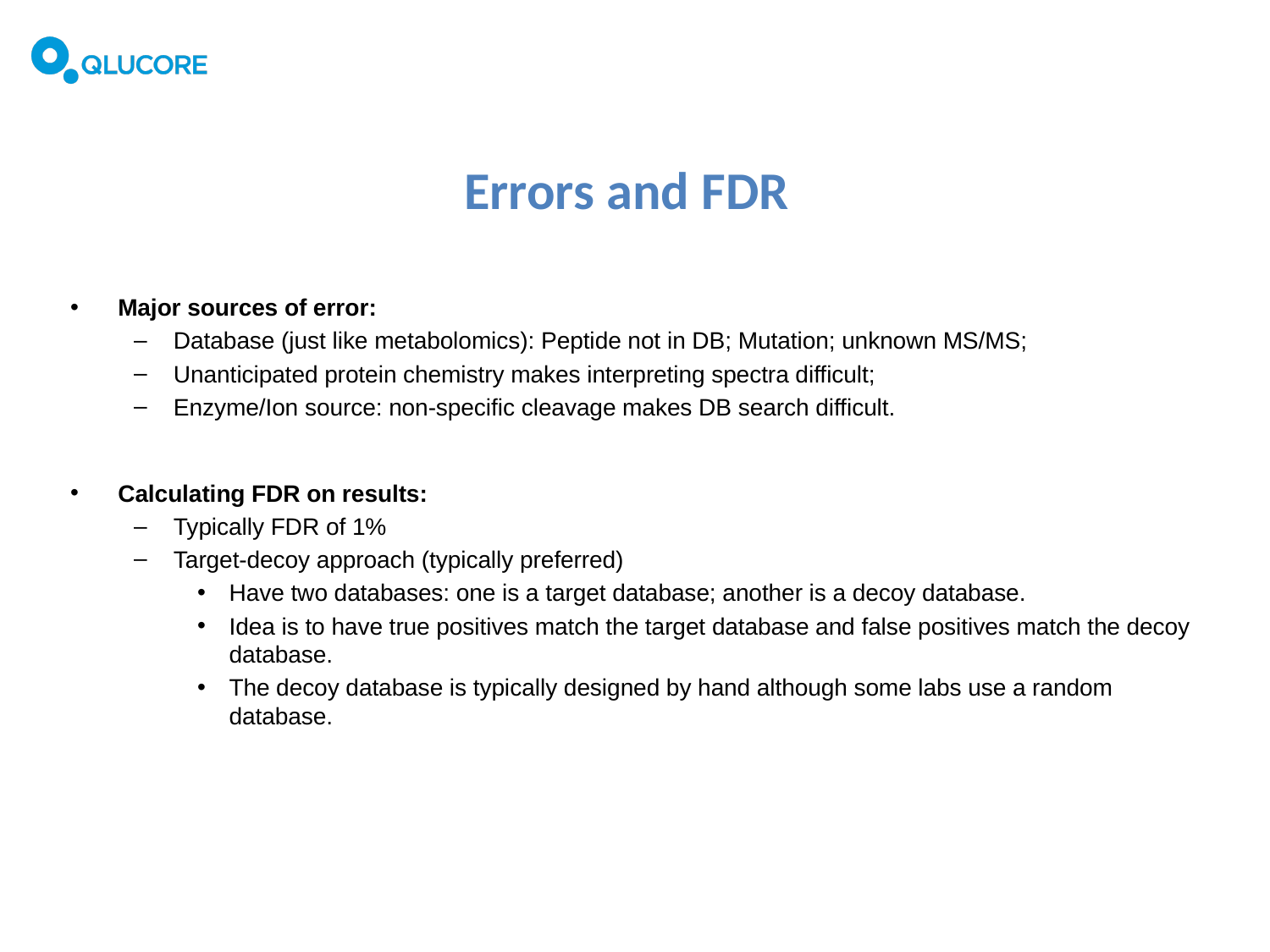

# Errors and FDR

Major sources of error:
Database (just like metabolomics): Peptide not in DB; Mutation; unknown MS/MS;
Unanticipated protein chemistry makes interpreting spectra difficult;
Enzyme/Ion source: non-specific cleavage makes DB search difficult.

Calculating FDR on results:
Typically FDR of 1%
Target-decoy approach (typically preferred)
Have two databases: one is a target database; another is a decoy database.
Idea is to have true positives match the target database and false positives match the decoy database.
The decoy database is typically designed by hand although some labs use a random database.